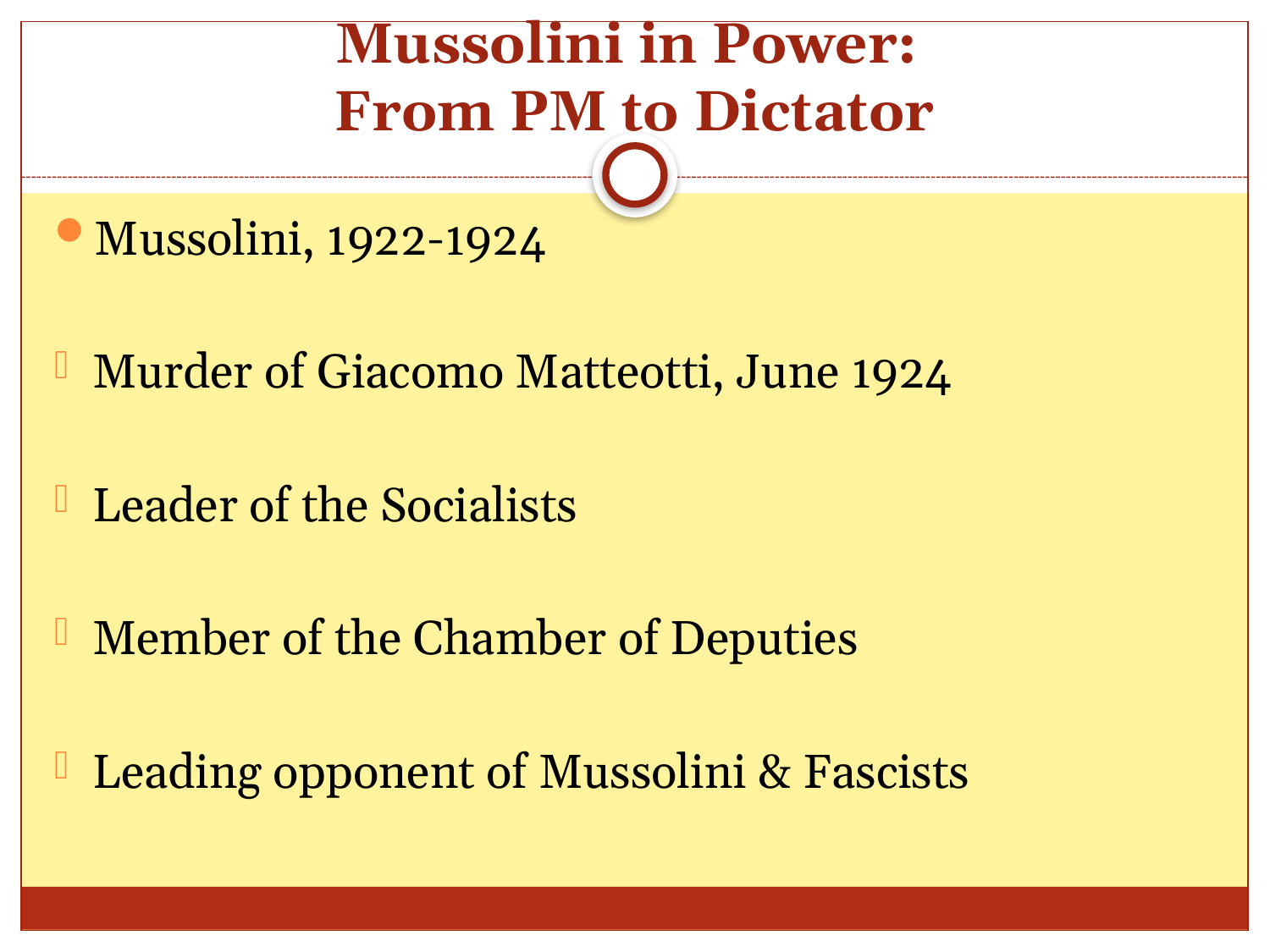

# Mussolini in Power: From PM to Dictator
Mussolini, 1922-1924

Murder of Giacomo Matteotti, June 1924

Leader of the Socialists

Member of the Chamber of Deputies

Leading opponent of Mussolini & Fascists